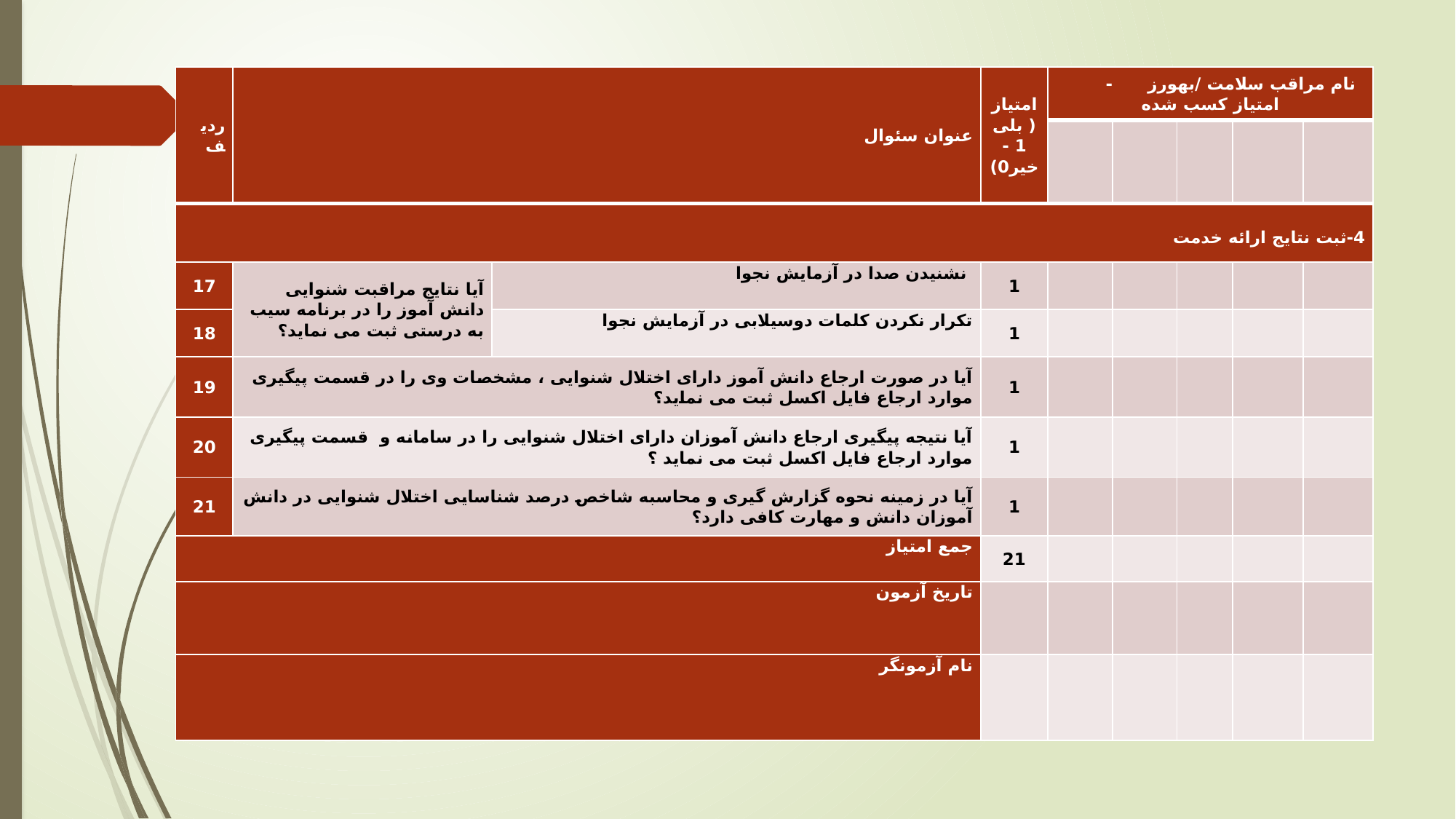

| ردیف | عنوان سئوال |  | امتیاز ( بلی 1 -خیر0) | نام مراقب سلامت /بهورز - امتیاز کسب شده |  |  |  |  |
| --- | --- | --- | --- | --- | --- | --- | --- | --- |
|  |  |  |  |  |  |  |  |  |
| 4-ثبت نتایج ارائه خدمت |  |  |  |  |  |  |  |  |
| 17 | آیا نتایج مراقبت شنوایی دانش آموز را در برنامه سیب به درستی ثبت می نماید؟ | نشنیدن صدا در آزمایش نجوا | 1 |  |  |  |  |  |
| 18 |  | تکرار نکردن کلمات دوسیلابی در آزمایش نجوا | 1 |  |  |  |  |  |
| 19 | آیا در صورت ارجاع دانش آموز دارای اختلال شنوایی ، مشخصات وی را در قسمت پیگیری موارد ارجاع فایل اکسل ثبت می نماید؟ |  | 1 |  |  |  |  |  |
| 20 | آیا نتیجه پیگیری ارجاع دانش آموزان دارای اختلال شنوایی را در سامانه و قسمت پیگیری موارد ارجاع فایل اکسل ثبت می نماید ؟ |  | 1 |  |  |  |  |  |
| 21 | آیا در زمینه نحوه گزارش گیری و محاسبه شاخص درصد شناسایی اختلال شنوایی در دانش آموزان دانش و مهارت کافی دارد؟ |  | 1 |  |  |  |  |  |
| جمع امتیاز |  |  | 21 |  |  |  |  |  |
| تاریخ آزمون |  |  |  |  |  |  |  |  |
| نام آزمونگر |  |  |  |  |  |  |  |  |